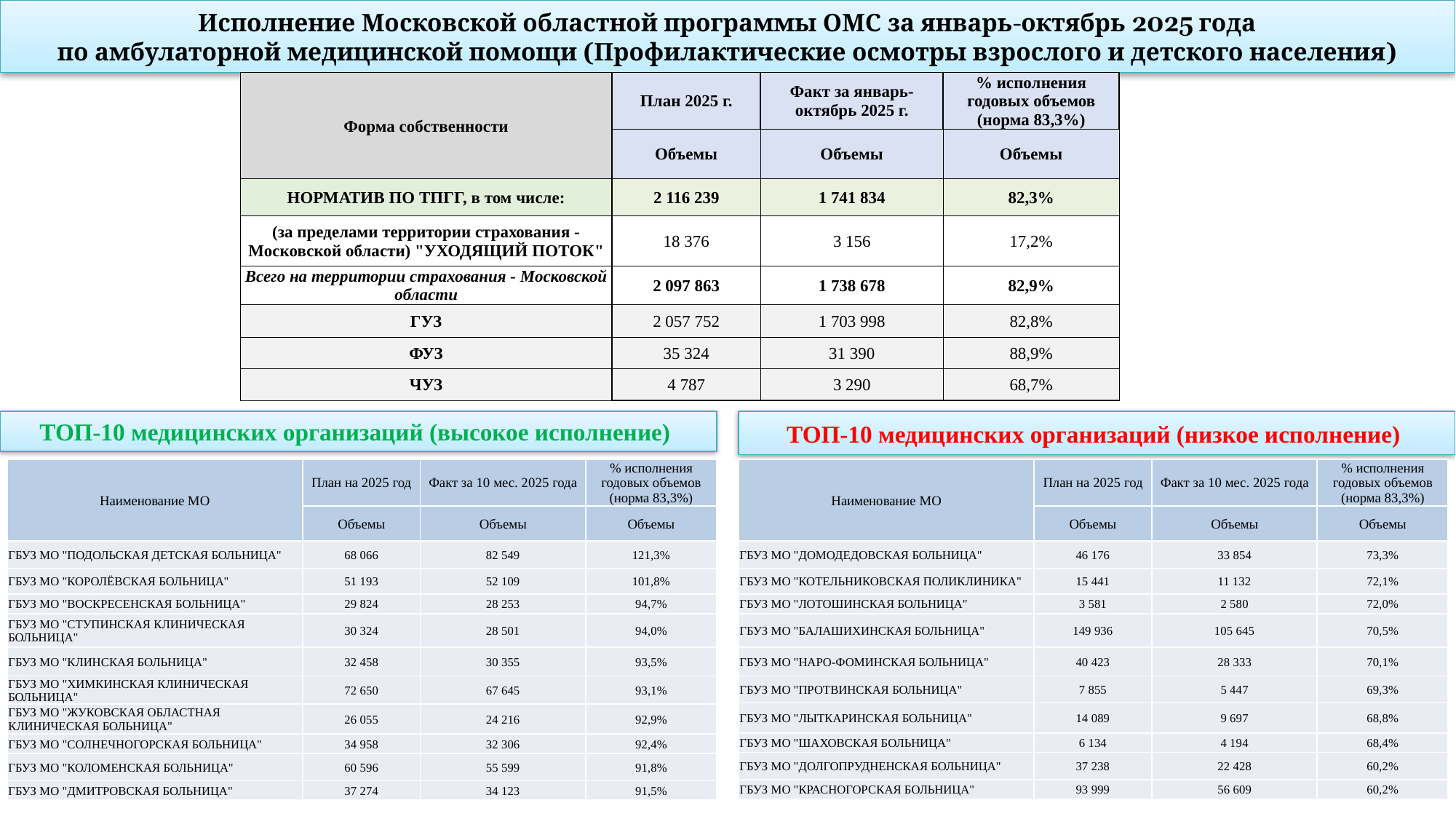

# Исполнение Московской областной программы ОМС за январь-октябрь 2025 года по амбулаторной медицинской помощи (Профилактические осмотры взрослого и детского населения)
| Форма собственности | План 2025 г. | Факт за январь-октябрь 2025 г. | % исполнения годовых объемов (норма 83,3%) |
| --- | --- | --- | --- |
|  | Объемы | Объемы | Объемы |
| НОРМАТИВ ПО ТПГГ, в том числе: | 2 116 239 | 1 741 834 | 82,3% |
| (за пределами территории страхования - Московской области) "УХОДЯЩИЙ ПОТОК" | 18 376 | 3 156 | 17,2% |
| Всего на территории страхования - Московской области | 2 097 863 | 1 738 678 | 82,9% |
| ГУЗ | 2 057 752 | 1 703 998 | 82,8% |
| ФУЗ | 35 324 | 31 390 | 88,9% |
| ЧУЗ | 4 787 | 3 290 | 68,7% |
ТОП-10 медицинских организаций (высокое исполнение)
ТОП-10 медицинских организаций (низкое исполнение)
| Наименование МО | План на 2025 год | Факт за 10 мес. 2025 года | % исполнения годовых объемов (норма 83,3%) |
| --- | --- | --- | --- |
|  | Объемы | Объемы | Объемы |
| ГБУЗ МО "ПОДОЛЬСКАЯ ДЕТСКАЯ БОЛЬНИЦА" | 68 066 | 82 549 | 121,3% |
| ГБУЗ МО "КОРОЛЁВСКАЯ БОЛЬНИЦА" | 51 193 | 52 109 | 101,8% |
| ГБУЗ МО "ВОСКРЕСЕНСКАЯ БОЛЬНИЦА" | 29 824 | 28 253 | 94,7% |
| ГБУЗ МО "СТУПИНСКАЯ КЛИНИЧЕСКАЯ БОЛЬНИЦА" | 30 324 | 28 501 | 94,0% |
| ГБУЗ МО "КЛИНСКАЯ БОЛЬНИЦА" | 32 458 | 30 355 | 93,5% |
| ГБУЗ МО "ХИМКИНСКАЯ КЛИНИЧЕСКАЯ БОЛЬНИЦА" | 72 650 | 67 645 | 93,1% |
| ГБУЗ МО "ЖУКОВСКАЯ ОБЛАСТНАЯ КЛИНИЧЕСКАЯ БОЛЬНИЦА" | 26 055 | 24 216 | 92,9% |
| ГБУЗ МО "СОЛНЕЧНОГОРСКАЯ БОЛЬНИЦА" | 34 958 | 32 306 | 92,4% |
| ГБУЗ МО "КОЛОМЕНСКАЯ БОЛЬНИЦА" | 60 596 | 55 599 | 91,8% |
| ГБУЗ МО "ДМИТРОВСКАЯ БОЛЬНИЦА" | 37 274 | 34 123 | 91,5% |
| Наименование МО | План на 2025 год | Факт за 10 мес. 2025 года | % исполнения годовых объемов (норма 83,3%) |
| --- | --- | --- | --- |
|  | Объемы | Объемы | Объемы |
| ГБУЗ МО "ДОМОДЕДОВСКАЯ БОЛЬНИЦА" | 46 176 | 33 854 | 73,3% |
| ГБУЗ МО "КОТЕЛЬНИКОВСКАЯ ПОЛИКЛИНИКА" | 15 441 | 11 132 | 72,1% |
| ГБУЗ МО "ЛОТОШИНСКАЯ БОЛЬНИЦА" | 3 581 | 2 580 | 72,0% |
| ГБУЗ МО "БАЛАШИХИНСКАЯ БОЛЬНИЦА" | 149 936 | 105 645 | 70,5% |
| ГБУЗ МО "НАРО-ФОМИНСКАЯ БОЛЬНИЦА" | 40 423 | 28 333 | 70,1% |
| ГБУЗ МО "ПРОТВИНСКАЯ БОЛЬНИЦА" | 7 855 | 5 447 | 69,3% |
| ГБУЗ МО "ЛЫТКАРИНСКАЯ БОЛЬНИЦА" | 14 089 | 9 697 | 68,8% |
| ГБУЗ МО "ШАХОВСКАЯ БОЛЬНИЦА" | 6 134 | 4 194 | 68,4% |
| ГБУЗ МО "ДОЛГОПРУДНЕНСКАЯ БОЛЬНИЦА" | 37 238 | 22 428 | 60,2% |
| ГБУЗ МО "КРАСНОГОРСКАЯ БОЛЬНИЦА" | 93 999 | 56 609 | 60,2% |
12